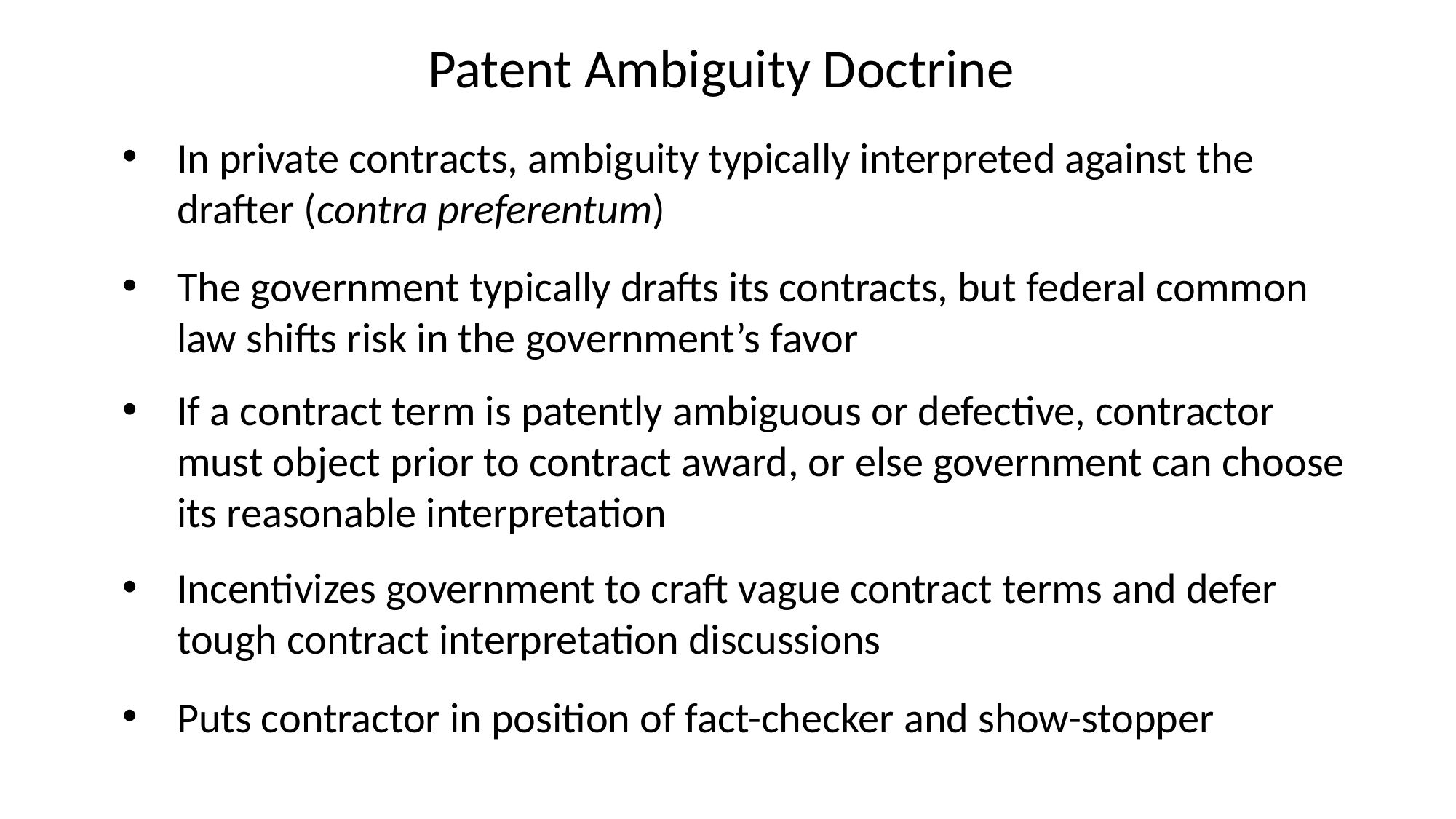

Patent Ambiguity Doctrine
In private contracts, ambiguity typically interpreted against the drafter (contra preferentum)
The government typically drafts its contracts, but federal common law shifts risk in the government’s favor
If a contract term is patently ambiguous or defective, contractor must object prior to contract award, or else government can choose its reasonable interpretation
Incentivizes government to craft vague contract terms and defer tough contract interpretation discussions
Puts contractor in position of fact-checker and show-stopper